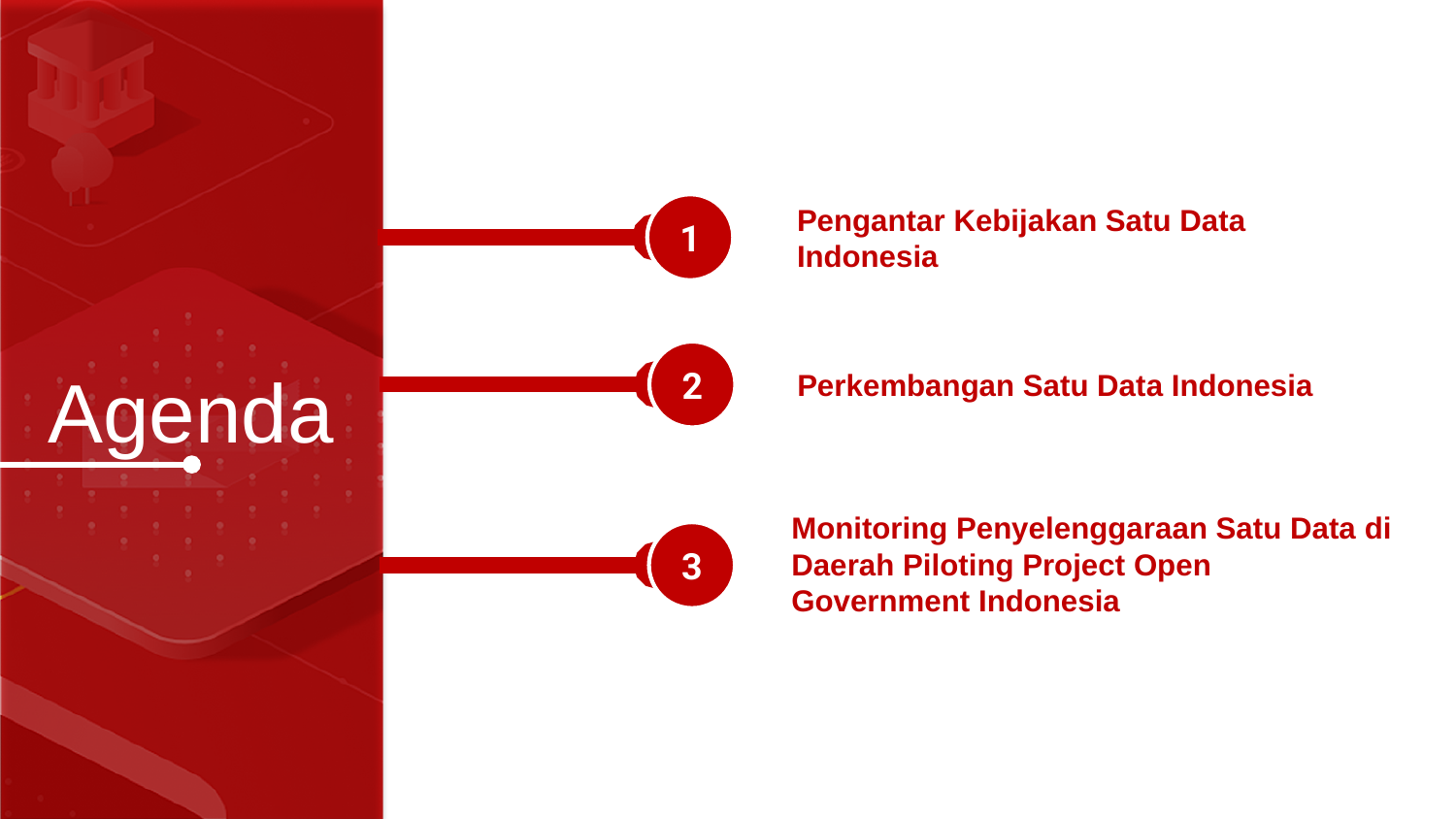

1
Pengantar Kebijakan Satu Data Indonesia
Perkembangan Satu Data Indonesia
2
Agenda

3
Monitoring Penyelenggaraan Satu Data di Daerah Piloting Project Open Government Indonesia